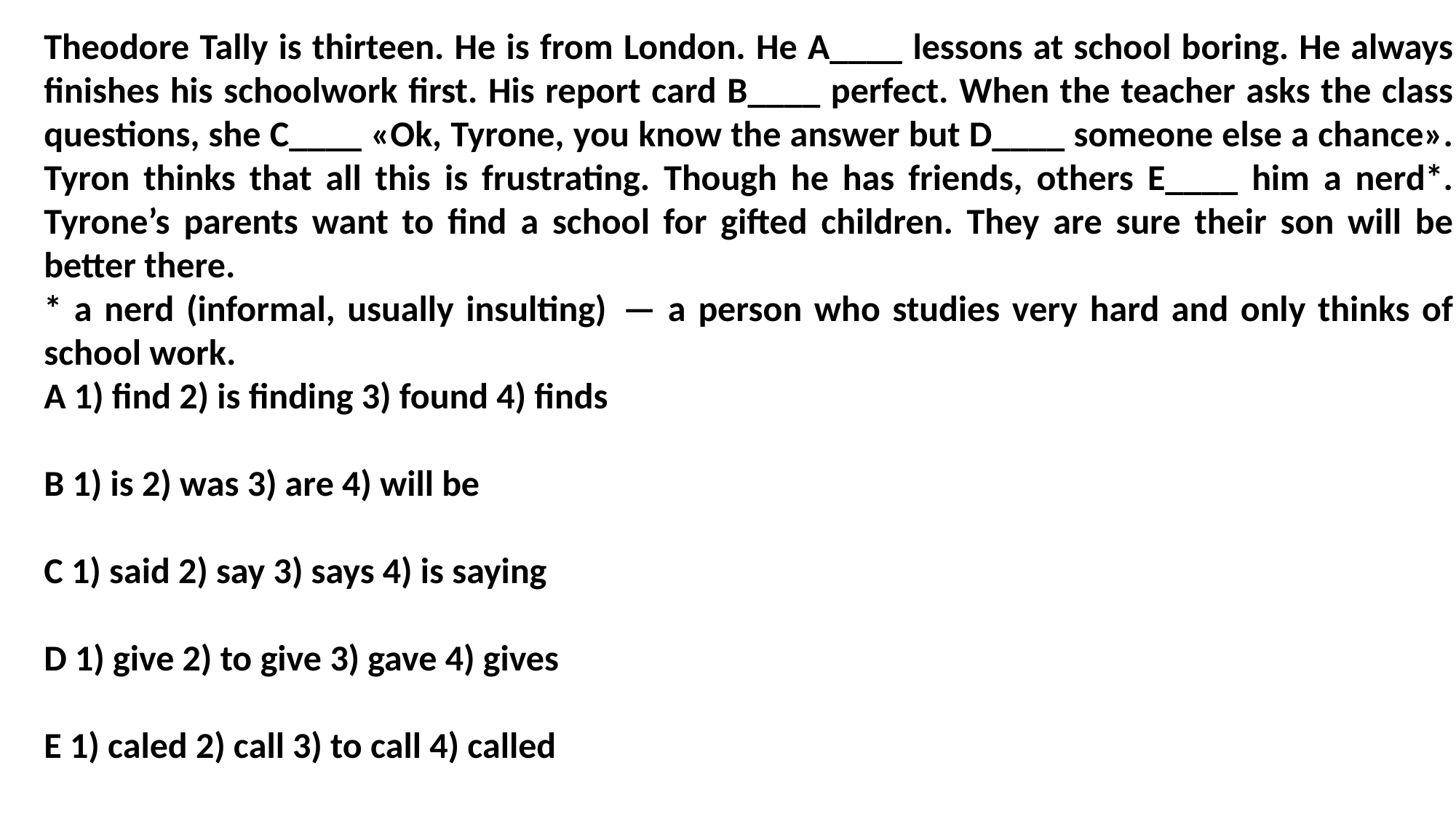

Theodore Tally is thirteen. He is from London. He A____ lessons at school boring. He always finishes his schoolwork first. His report card B____ perfect. When the teacher asks the class questions, she C____ «Ok, Tyrone, you know the answer but D____ someone else a chance». Tyron thinks that all this is frustrating. Though he has friends, others E____ him a nerd*. Tyrone’s parents want to find a school for gifted children. They are sure their son will be better there.
* a nerd (informal, usually insulting)  — a person who studies very hard and only thinks of school work.
A 1) find 2) is finding 3) found 4) finds

B 1) is 2) was 3) are 4) will be

C 1) said 2) say 3) says 4) is saying

D 1) give 2) to give 3) gave 4) gives

E 1) caled 2) call 3) to call 4) called